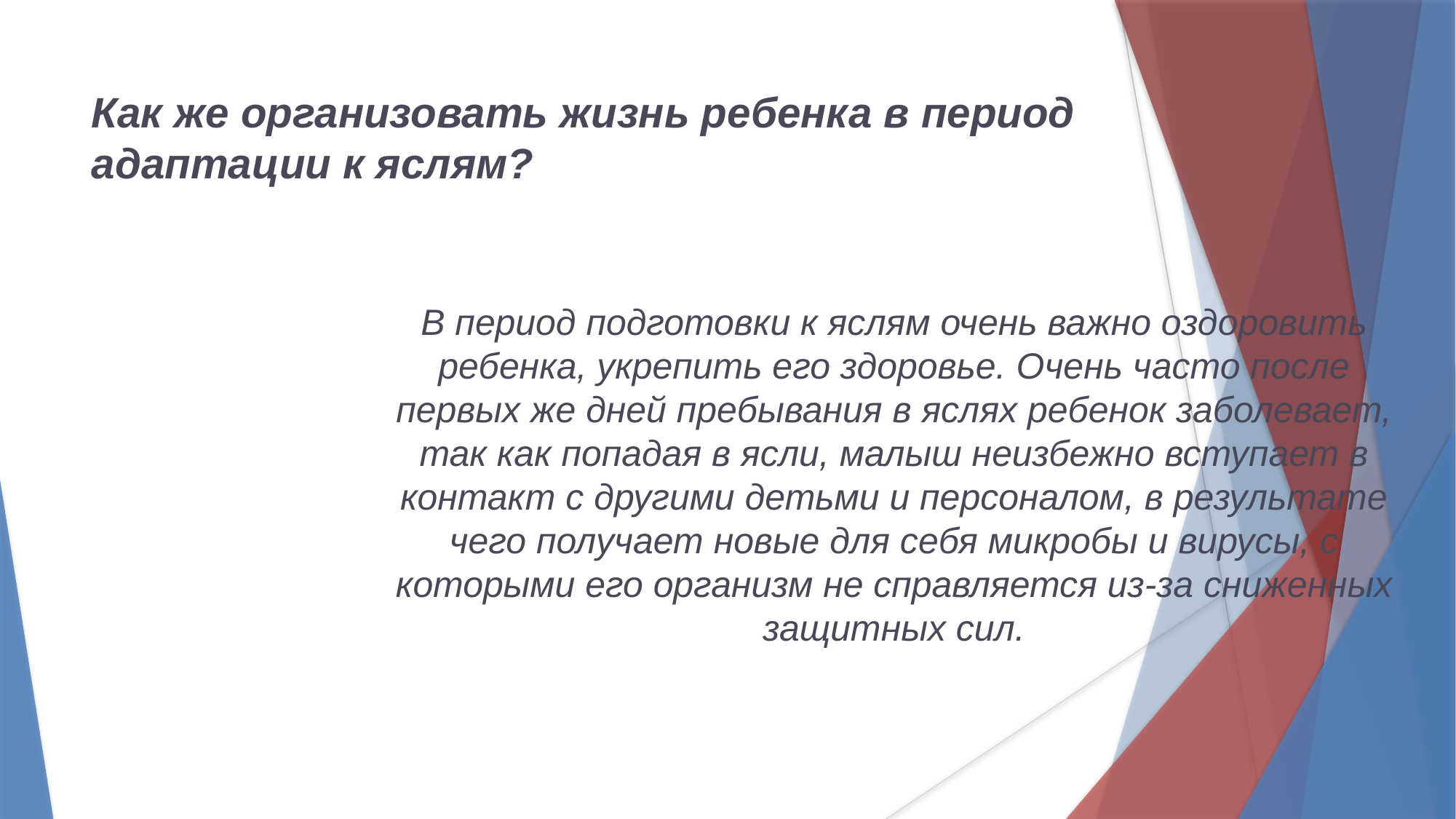

Как же организовать жизнь ребенка в период адаптации к яслям?

В период подготовки к яслям очень важно оздоровить ребенка, укрепить его здоровье. Очень часто после первых же дней пребывания в яслях ребенок заболевает, так как попадая в ясли, малыш неизбежно вступает в контакт с другими детьми и персоналом, в результате чего получает новые для себя микробы и вирусы, с которыми его организм не справляется из-за сниженных защитных сил.